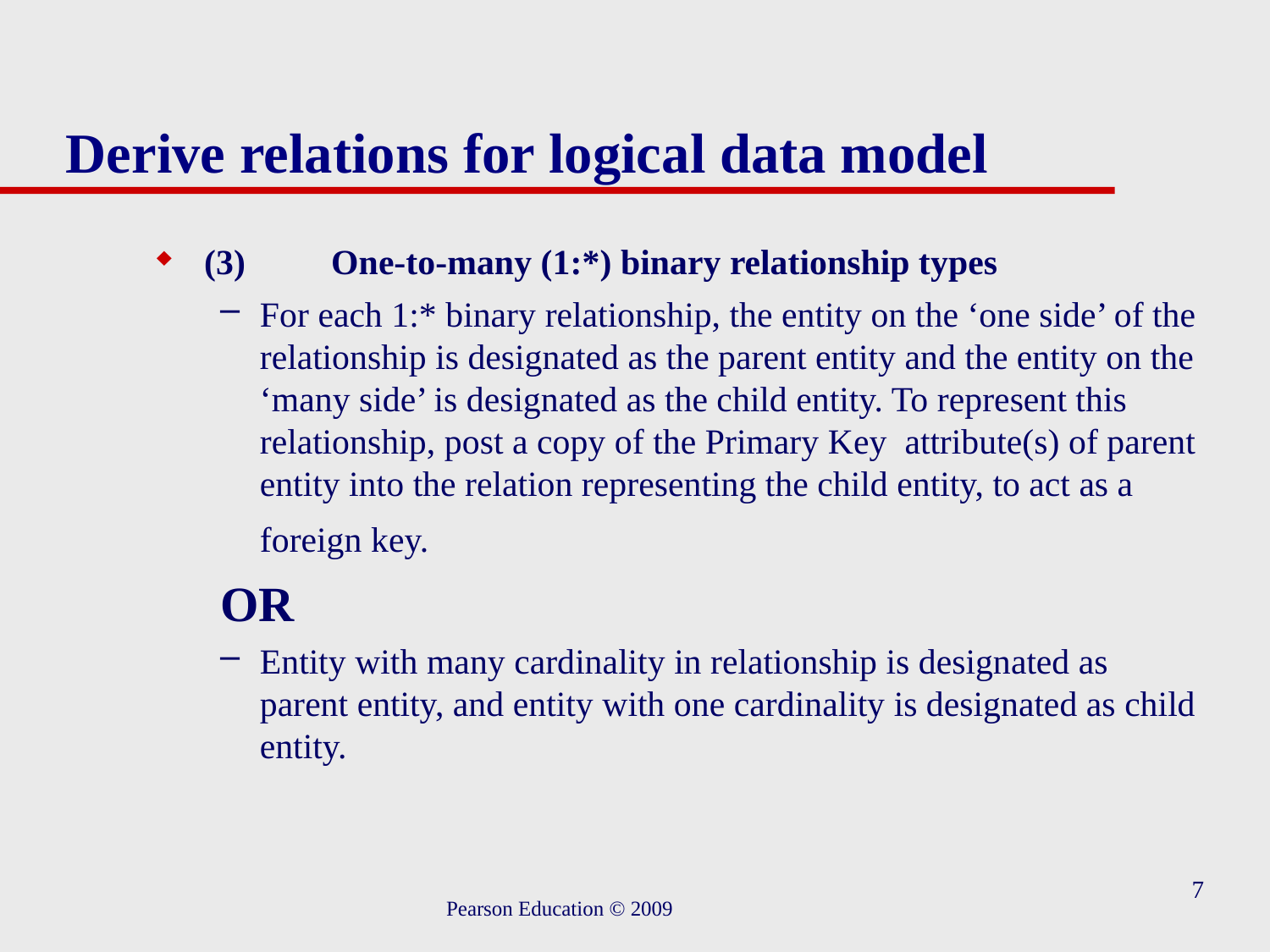

# Derive relations for logical data model
(3)	One-to-many (1:*) binary relationship types
For each 1:* binary relationship, the entity on the ‘one side’ of the relationship is designated as the parent entity and the entity on the ‘many side’ is designated as the child entity. To represent this relationship, post a copy of the Primary Key  attribute(s) of parent entity into the relation representing the child entity, to act as a foreign key.
OR
Entity with many cardinality in relationship is designated as parent entity, and entity with one cardinality is designated as child entity.

7
Pearson Education © 2009